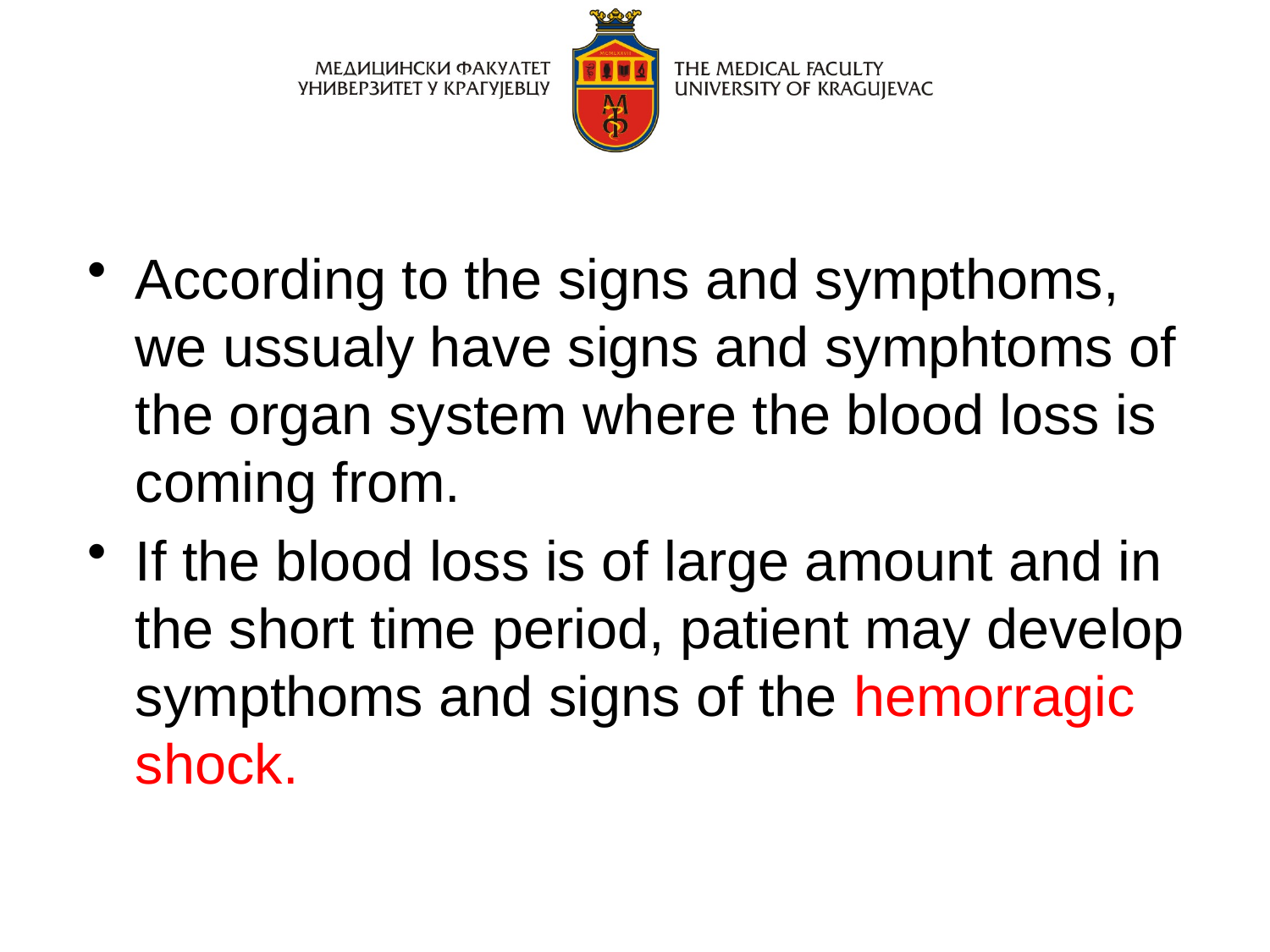

According to the signs and sympthoms, we ussualy have signs and symphtoms of the organ system where the blood loss is coming from.
If the blood loss is of large amount and in the short time period, patient may develop sympthoms and signs of the hemorragic shock.